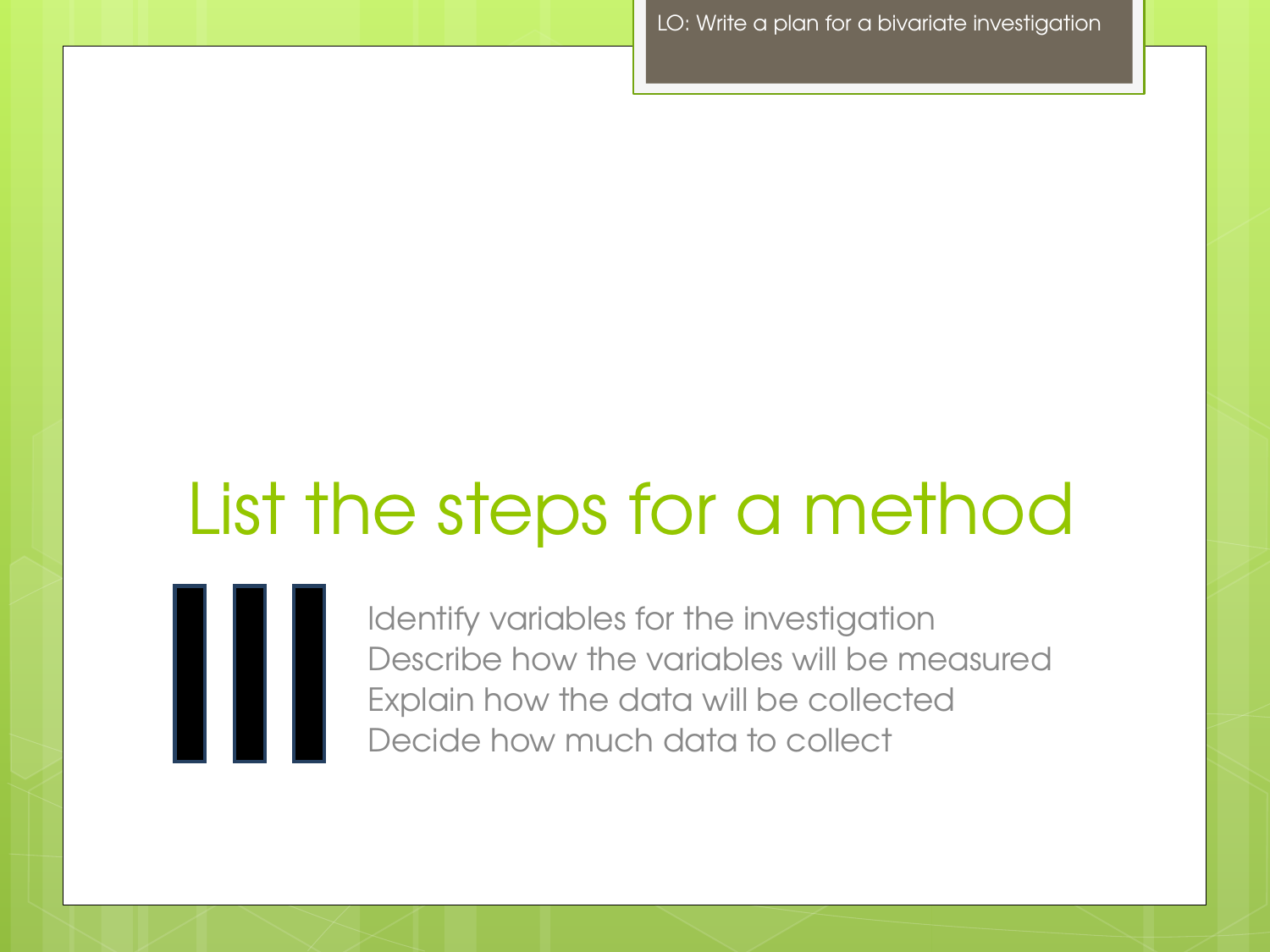

LO: Write a plan for a bivariate investigation
# List the steps for a method

Identify variables for the investigation
Describe how the variables will be measured
Explain how the data will be collected
Decide how much data to collect